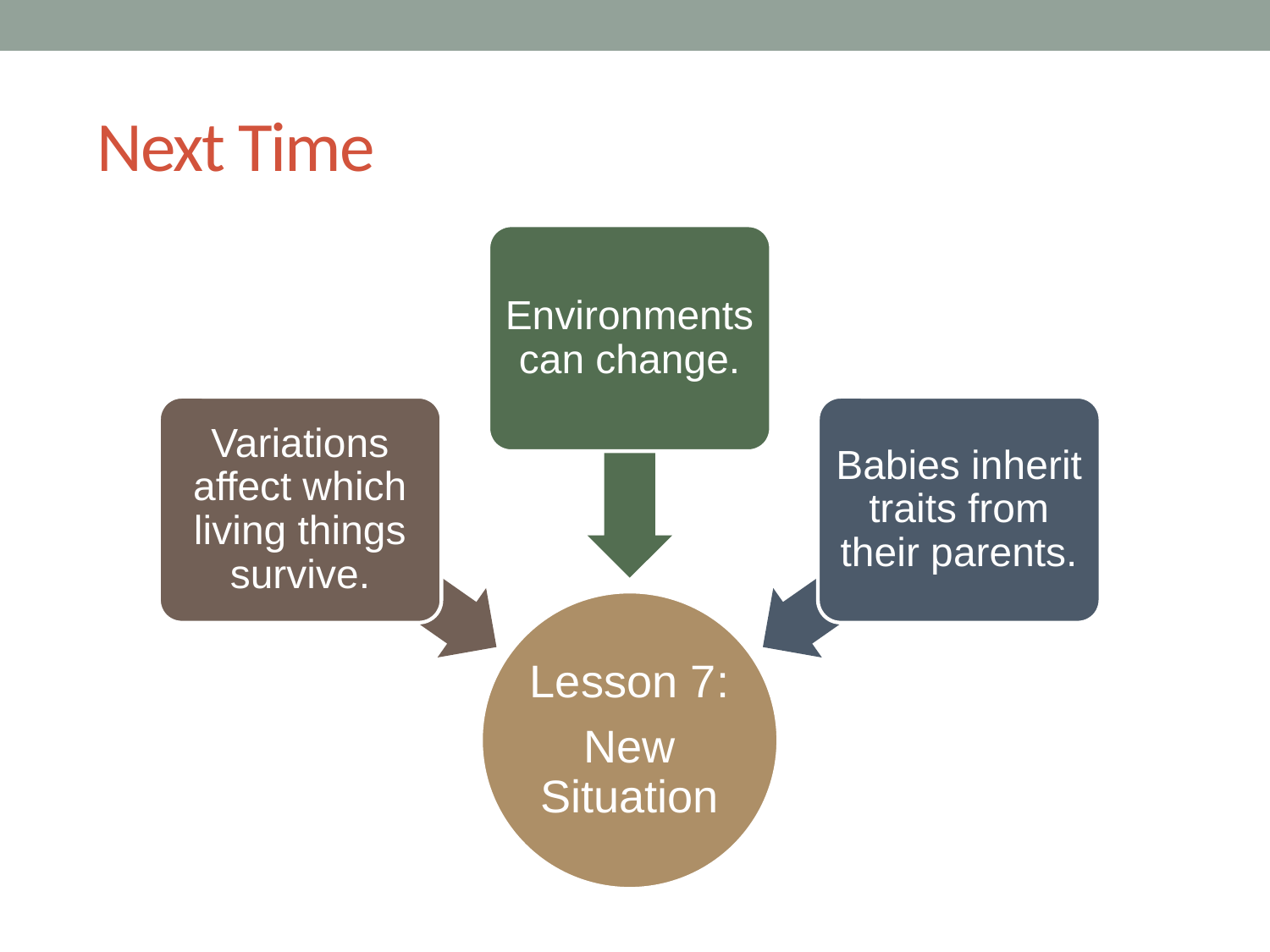

# Next Time
Lesson 7:
New Situation
Variations affect which living things survive.
Environments can change.
Babies inherit traits from their parents.